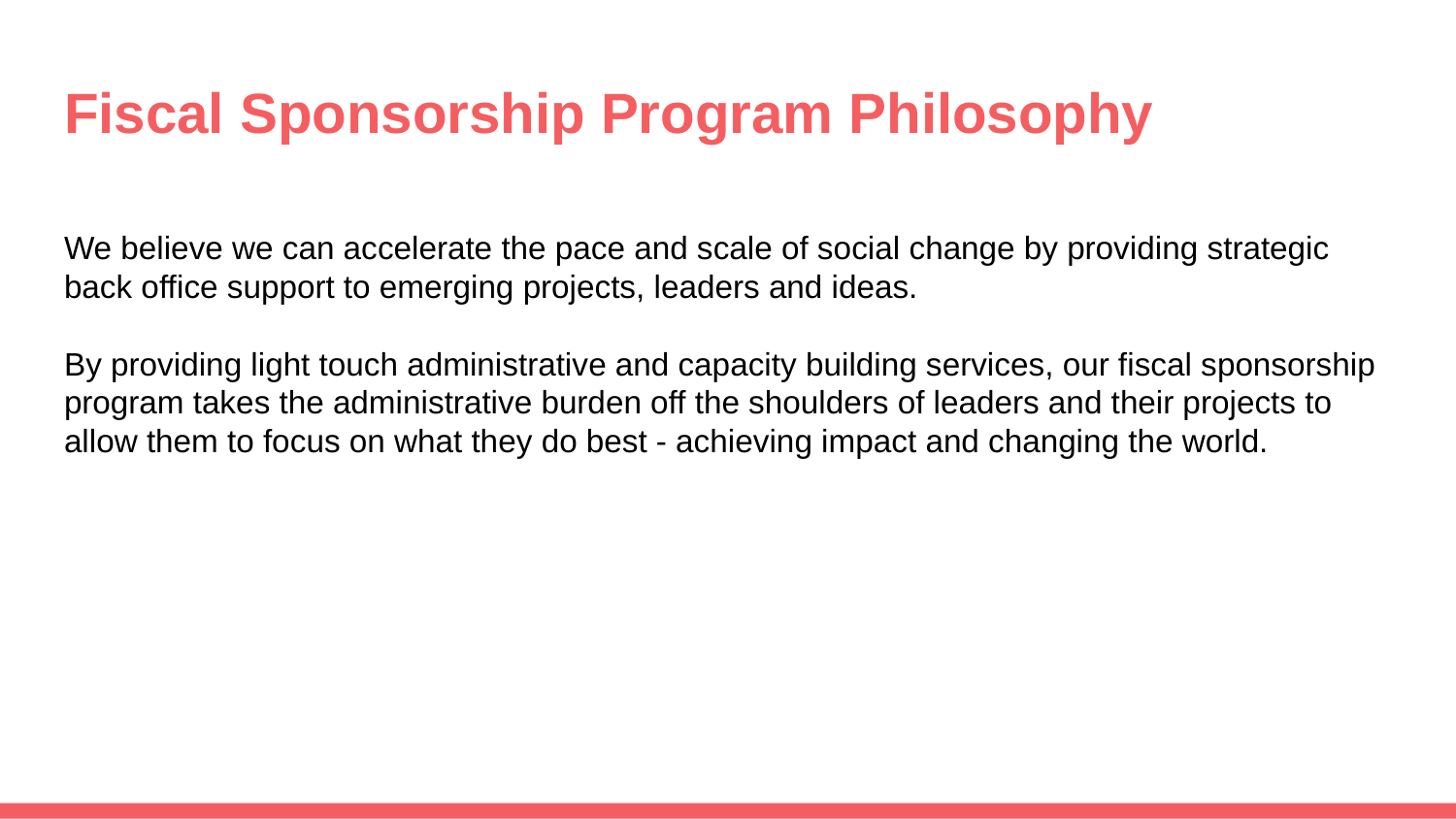

# Fiscal Sponsorship Program Philosophy

We believe we can accelerate the pace and scale of social change by providing strategic back office support to emerging projects, leaders and ideas.

By providing light touch administrative and capacity building services, our fiscal sponsorship program takes the administrative burden off the shoulders of leaders and their projects to allow them to focus on what they do best - achieving impact and changing the world.